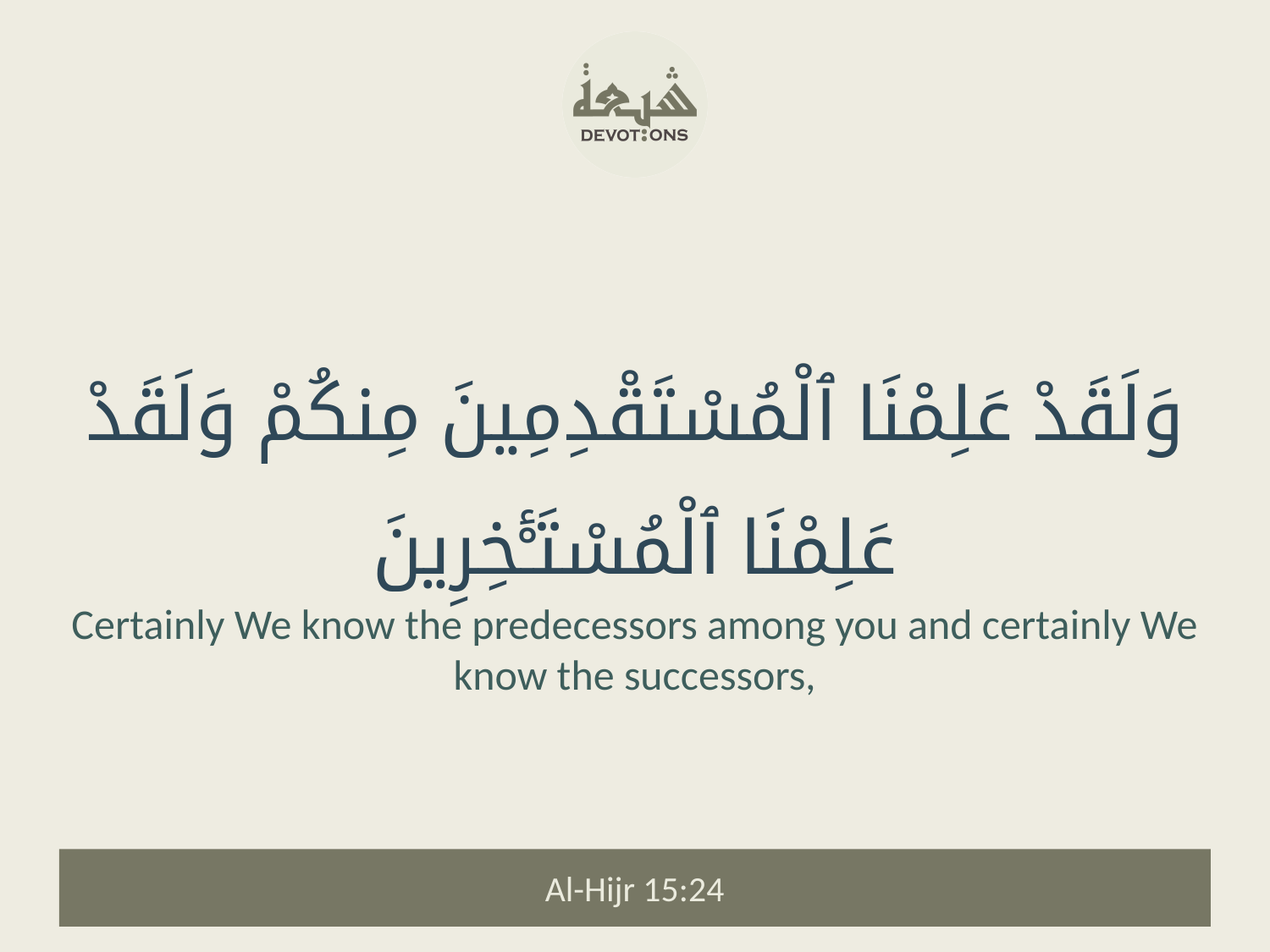

وَلَقَدْ عَلِمْنَا ٱلْمُسْتَقْدِمِينَ مِنكُمْ وَلَقَدْ عَلِمْنَا ٱلْمُسْتَـْٔخِرِينَ
Certainly We know the predecessors among you and certainly We know the successors,
Al-Hijr 15:24